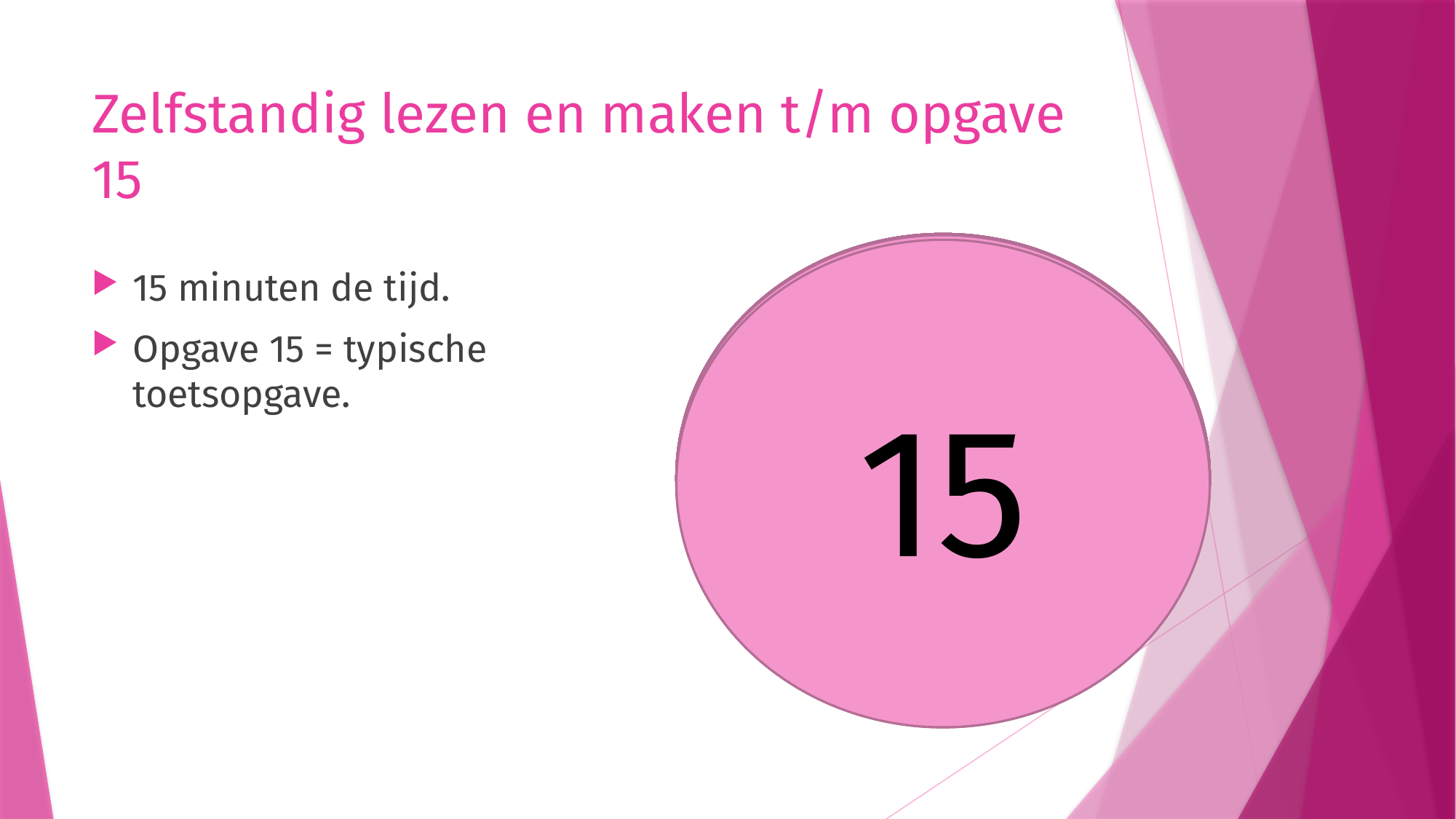

# Zelfstandig lezen en maken t/m opgave 15
10
9
8
5
6
7
4
3
1
2
14
13
11
15
12
15 minuten de tijd.
Opgave 15 = typische toetsopgave.